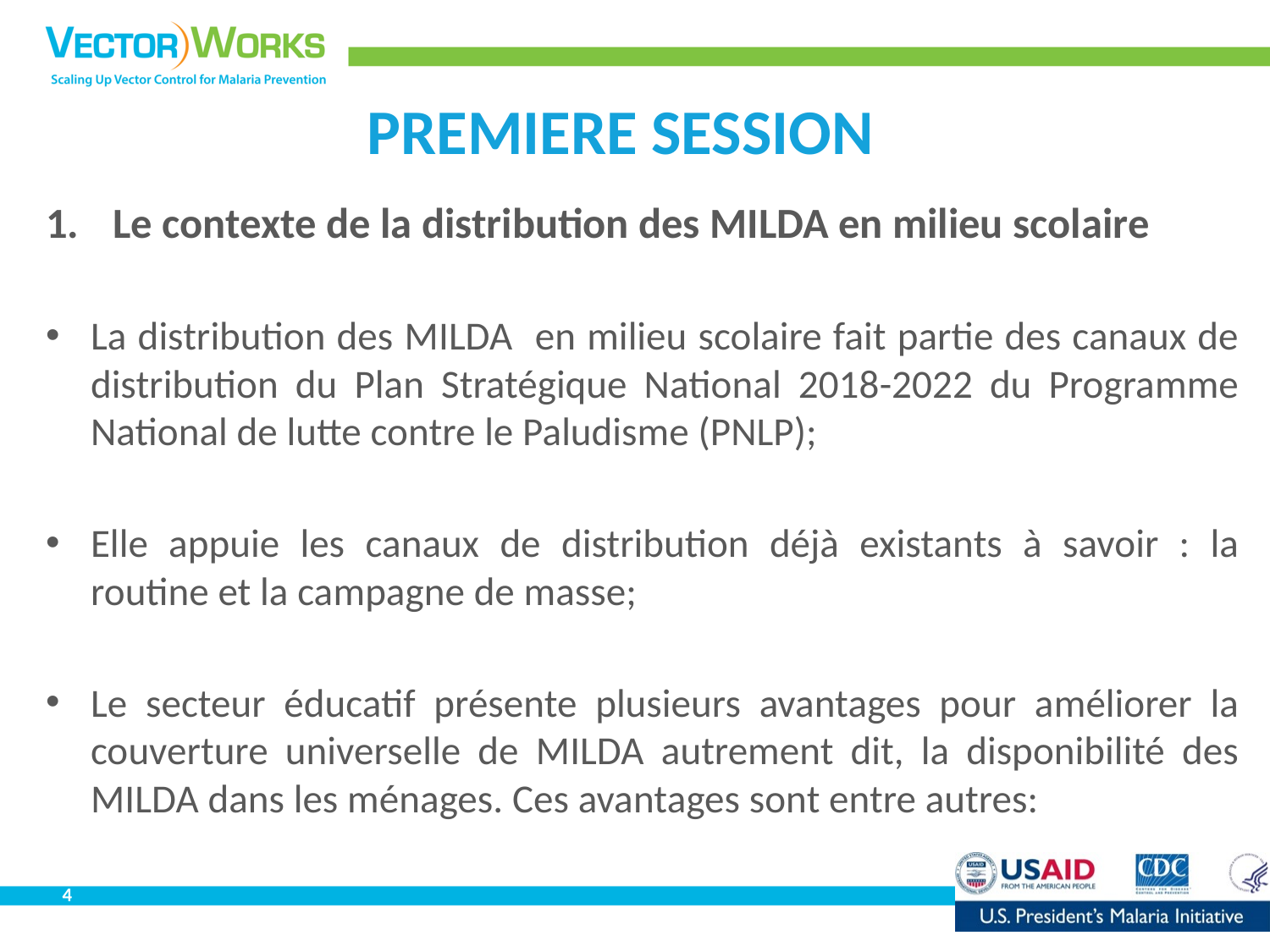

# PREMIERE SESSION
Le contexte de la distribution des MILDA en milieu scolaire

La distribution des MILDA  en milieu scolaire fait partie des canaux de distribution du Plan Stratégique National 2018-2022 du Programme National de lutte contre le Paludisme (PNLP);

Elle appuie les canaux de distribution déjà existants à savoir : la routine et la campagne de masse;

Le secteur éducatif présente plusieurs avantages pour améliorer la couverture universelle de MILDA autrement dit, la disponibilité des MILDA dans les ménages. Ces avantages sont entre autres:

4